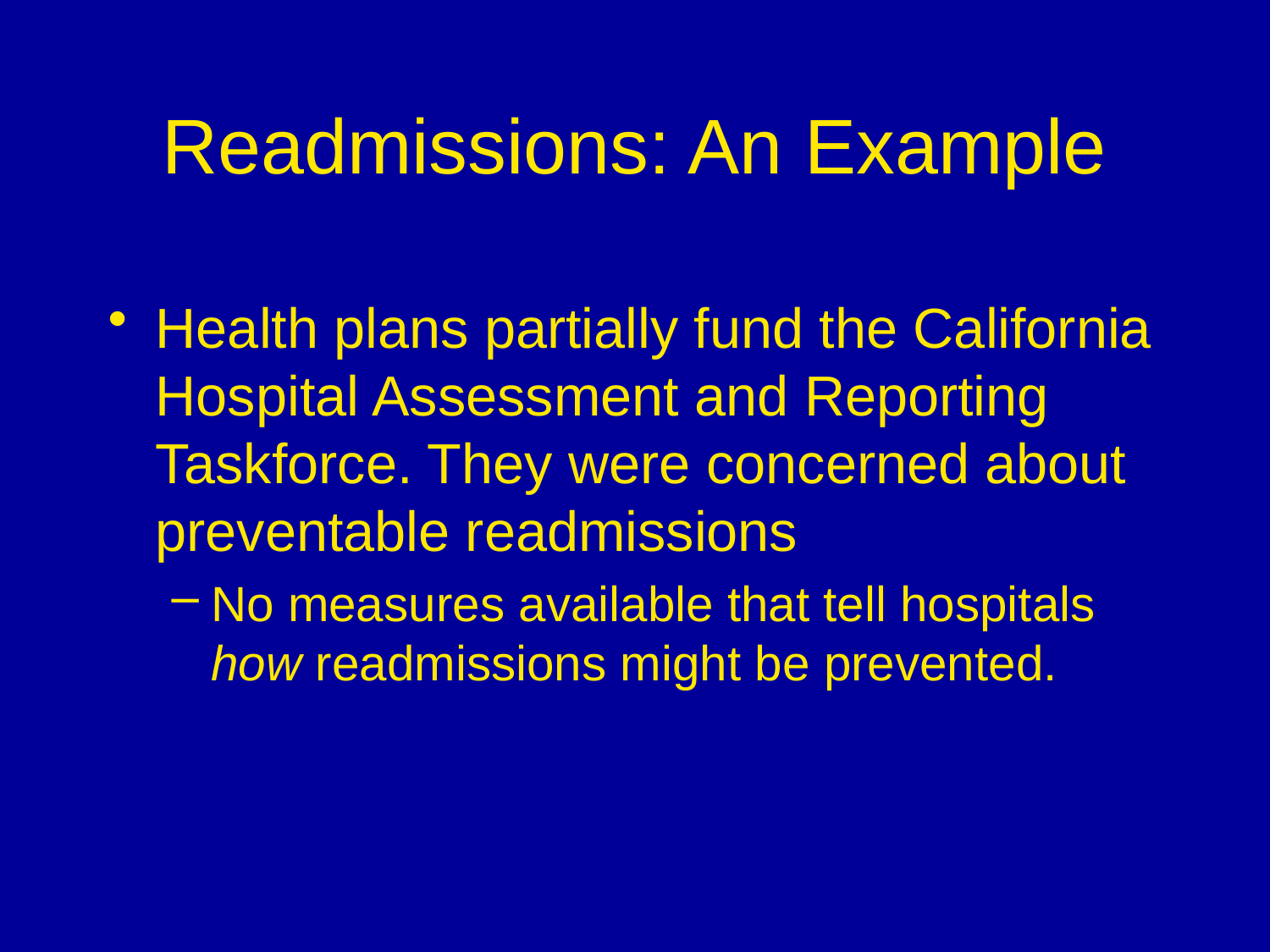

Readmissions: An Example
Health plans partially fund the California Hospital Assessment and Reporting Taskforce. They were concerned about preventable readmissions
No measures available that tell hospitals how readmissions might be prevented.